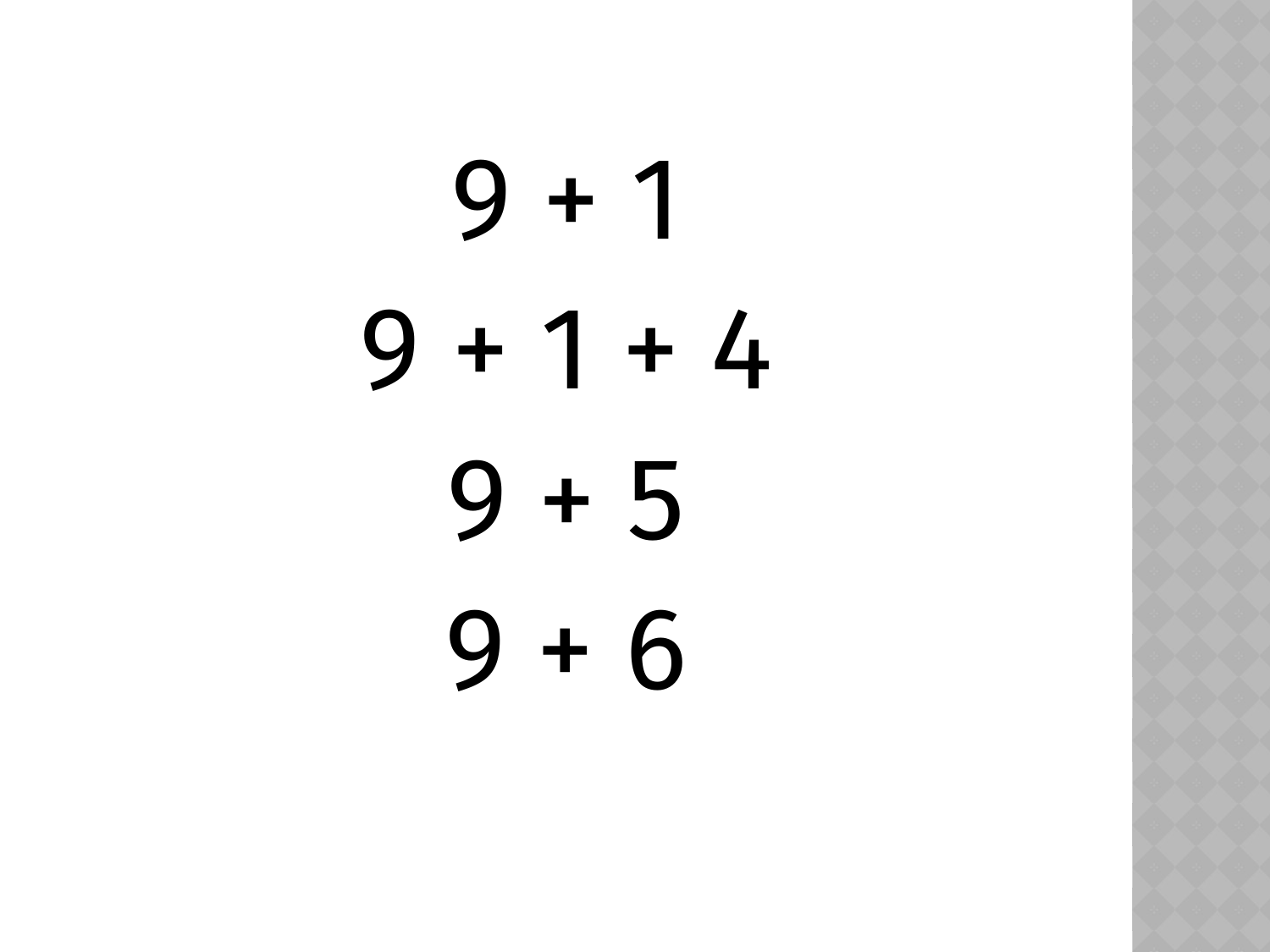

9 + 1
9 + 1 + 4
9 + 5
9 + 6